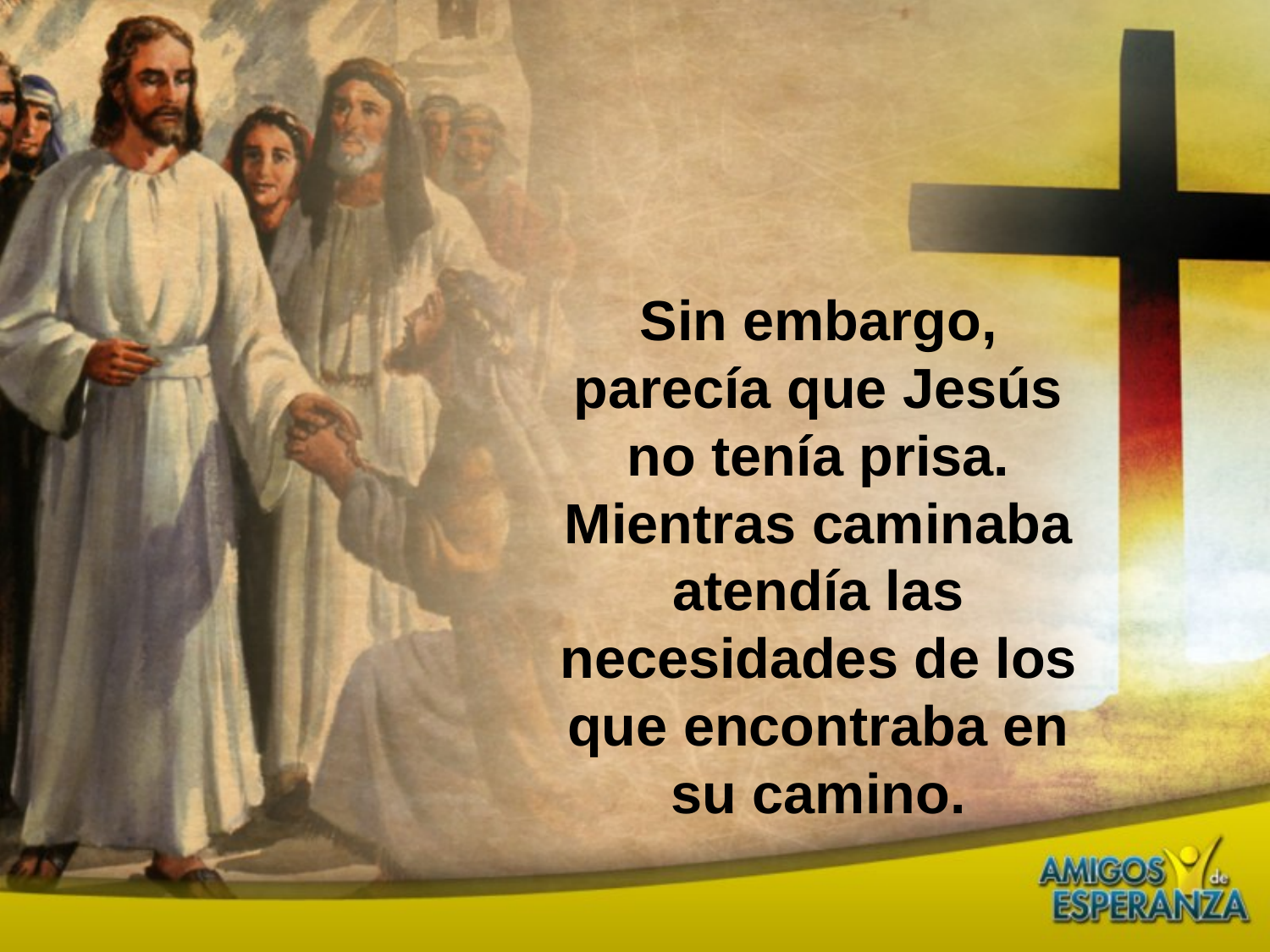

Sin embargo, parecía que Jesús no tenía prisa.
Mientras caminaba atendía las necesidades de los que encontraba en su camino.